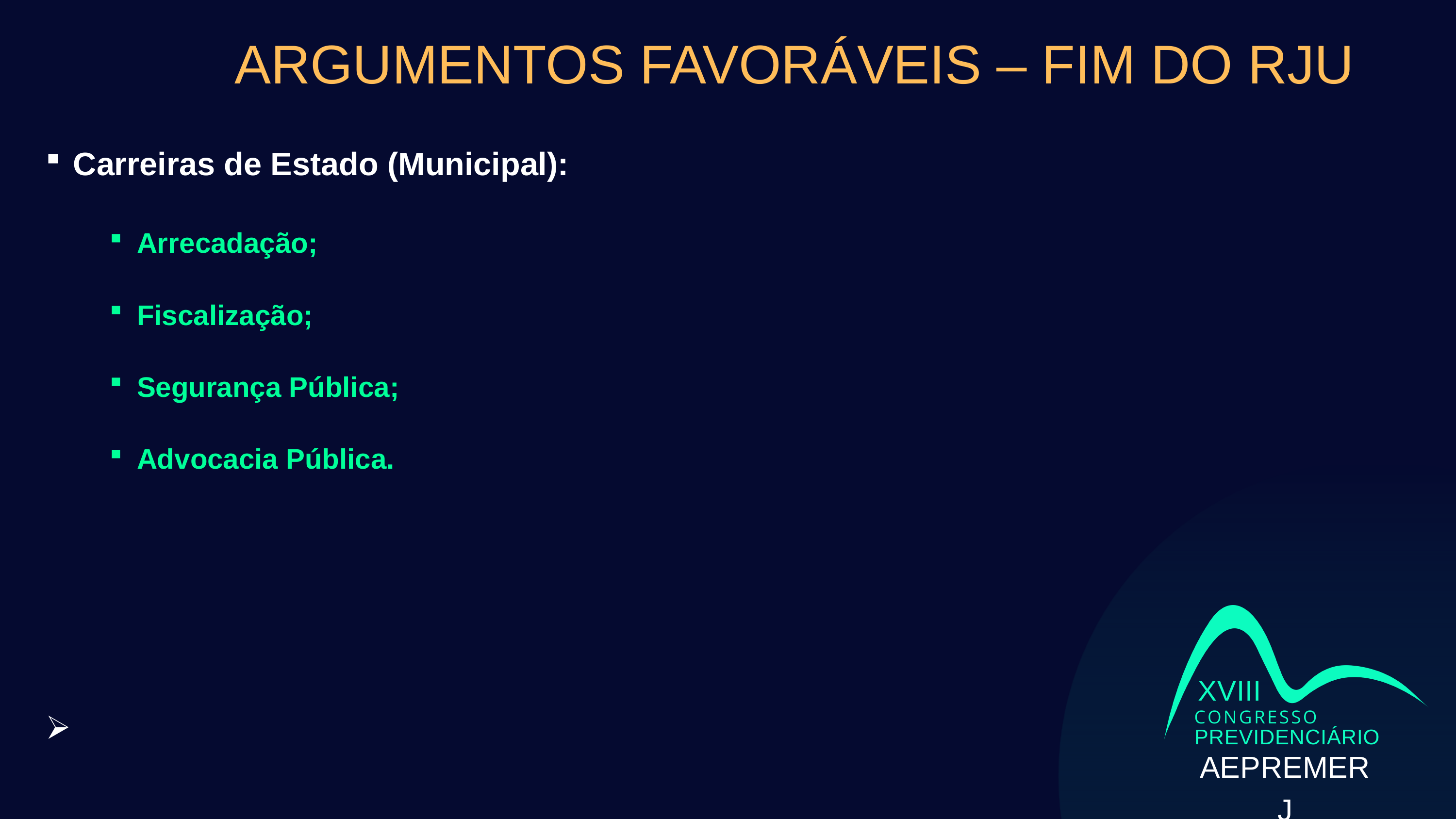

ARGUMENTOS FAVORÁVEIS – FIM DO RJU

Carreiras de Estado (Municipal):

Arrecadação;

Fiscalização;

Segurança Pública;

Advocacia Pública.

XVIII
CONGRESSO
PREVIDENCIÁRIO
AEPREMERJ